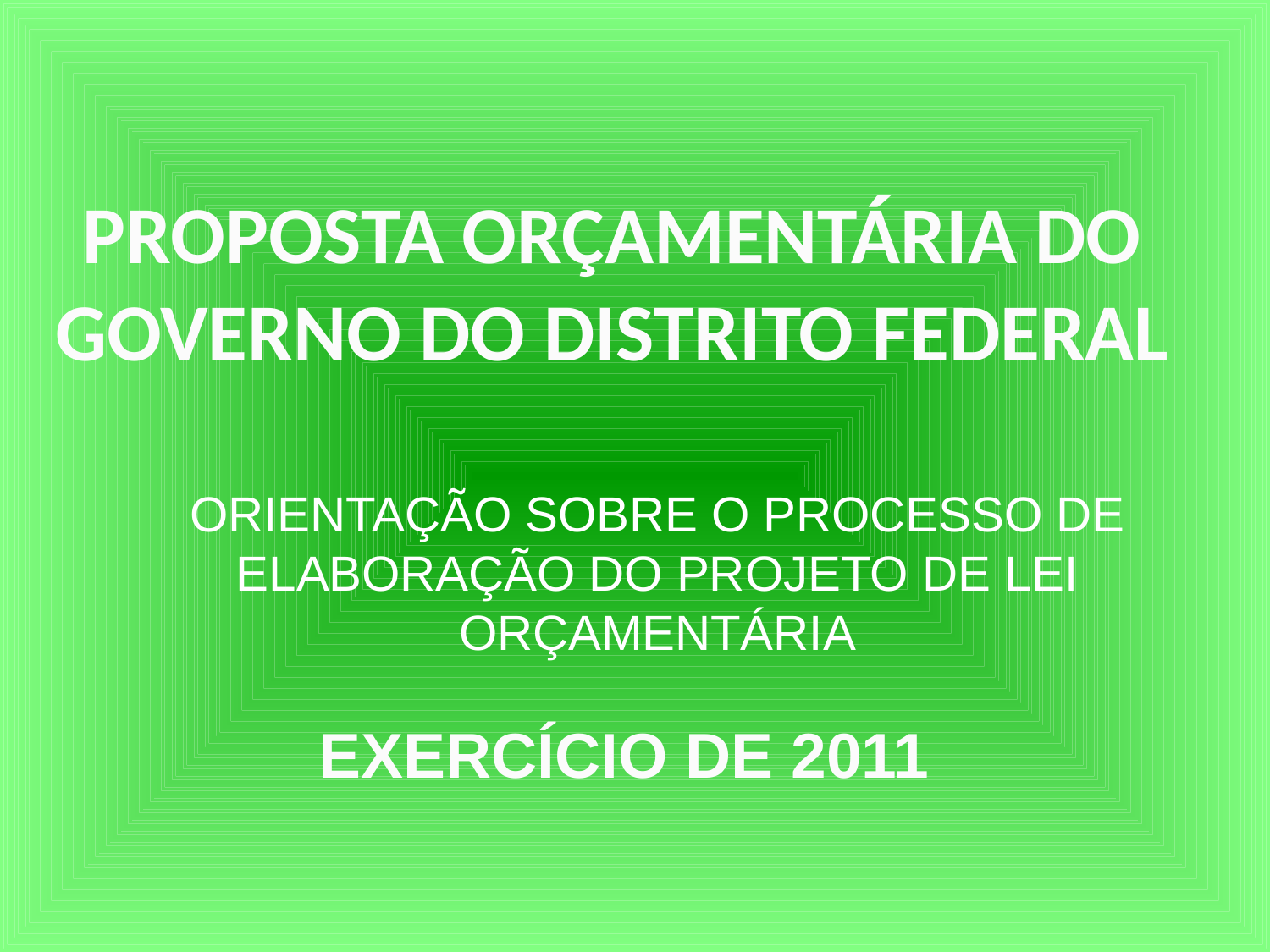

PROPOSTA ORÇAMENTÁRIA DO GOVERNO DO DISTRITO FEDERAL
ORIENTAÇÃO SOBRE O PROCESSO DE ELABORAÇÃO DO PROJETO DE LEI ORÇAMENTÁRIA
EXERCÍCIO DE 2011